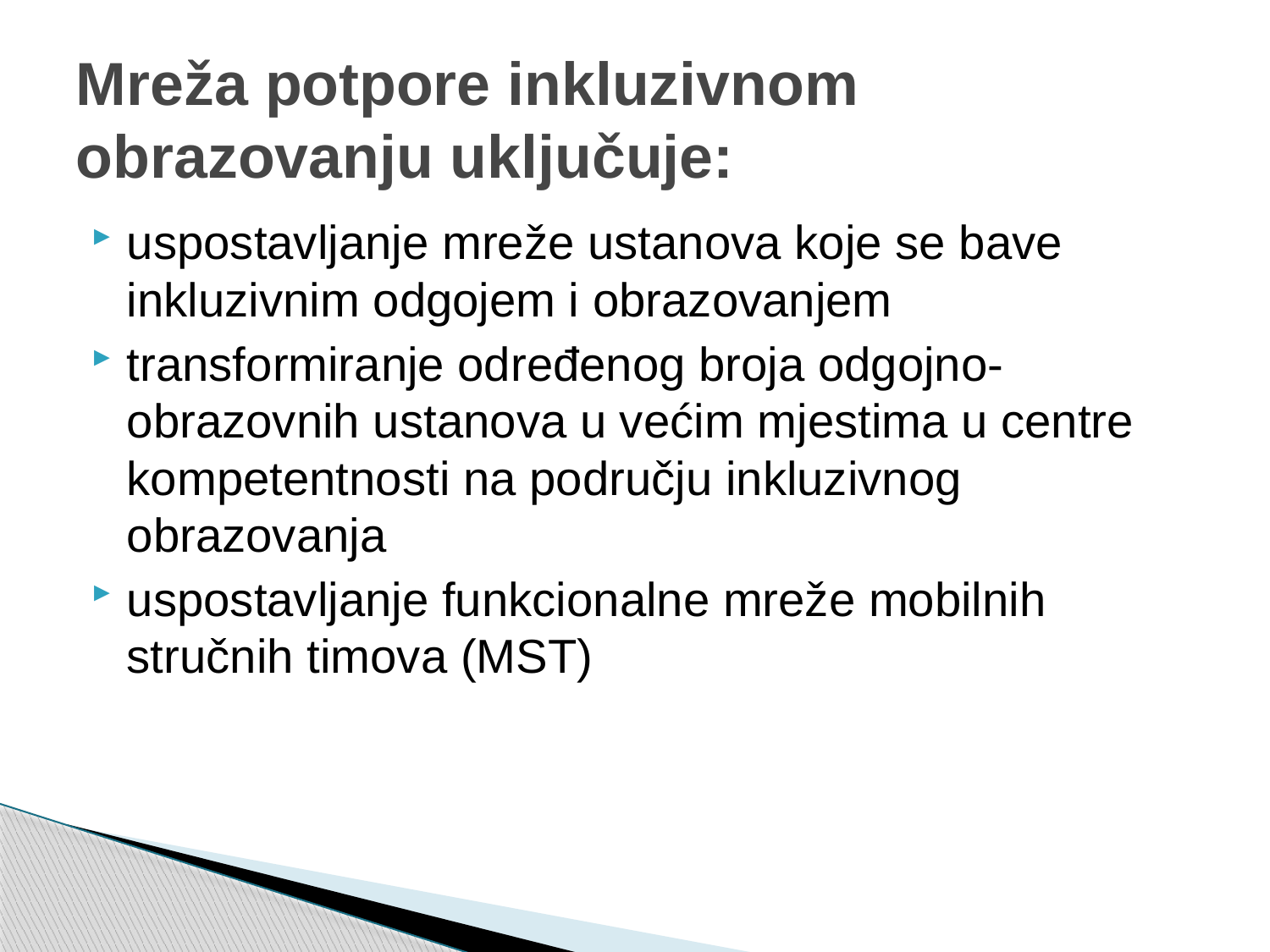

# Mreža potpore inkluzivnom obrazovanju uključuje:
uspostavljanje mreže ustanova koje se bave inkluzivnim odgojem i obrazovanjem
transformiranje određenog broja odgojno-obrazovnih ustanova u većim mjestima u centre kompetentnosti na području inkluzivnog obrazovanja
uspostavljanje funkcionalne mreže mobilnih stručnih timova (MST)